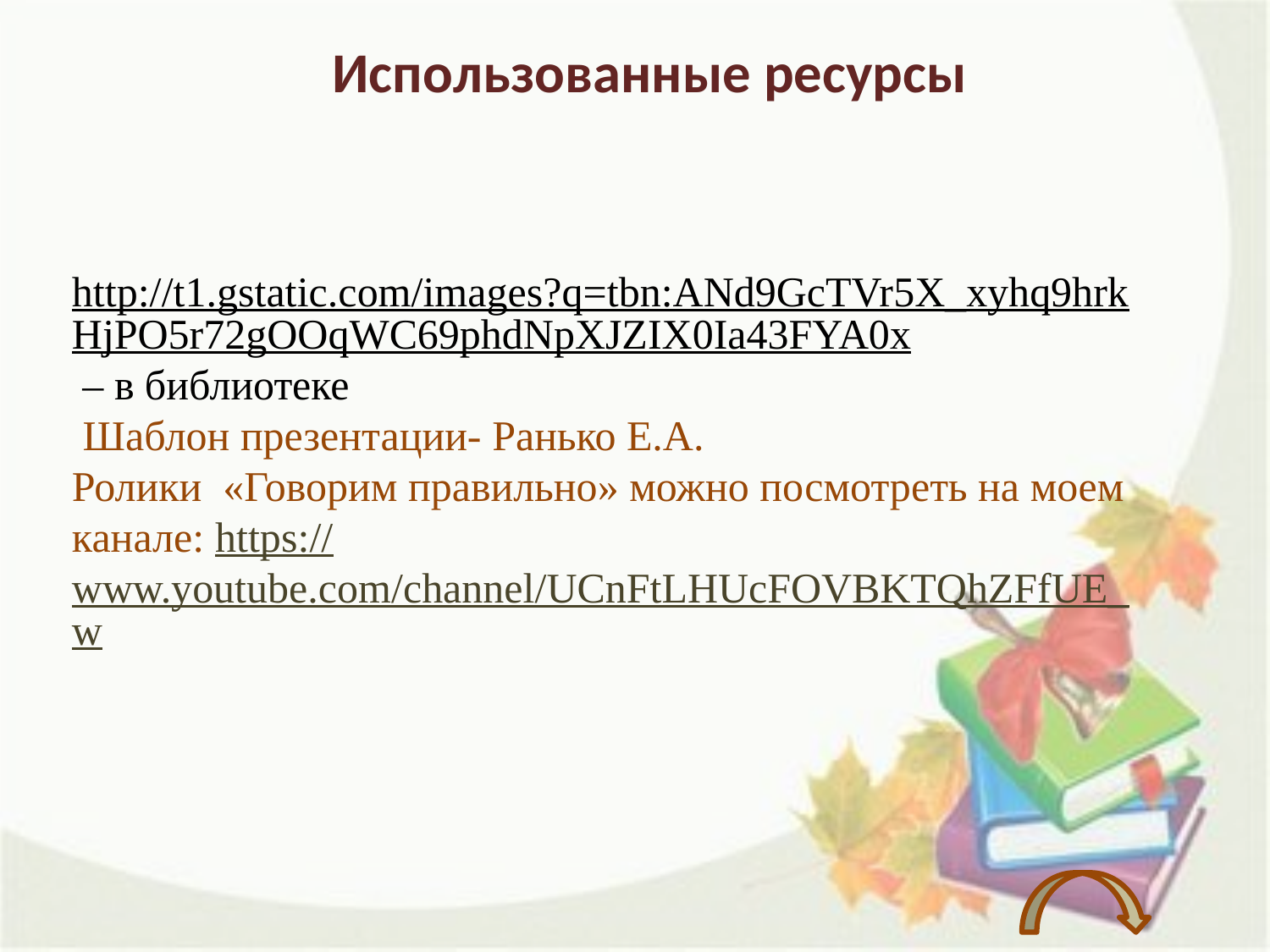

Использованные ресурсы
http://t1.gstatic.com/images?q=tbn:ANd9GcTVr5X_xyhq9hrkHjPO5r72gOOqWC69phdNpXJZIX0Ia43FYA0x – в библиотеке
 Шаблон презентации- Ранько Е.А.
Ролики  «Говорим правильно» можно посмотреть на моем канале: https://www.youtube.com/channel/UCnFtLHUcFOVBKTQhZFfUE_w